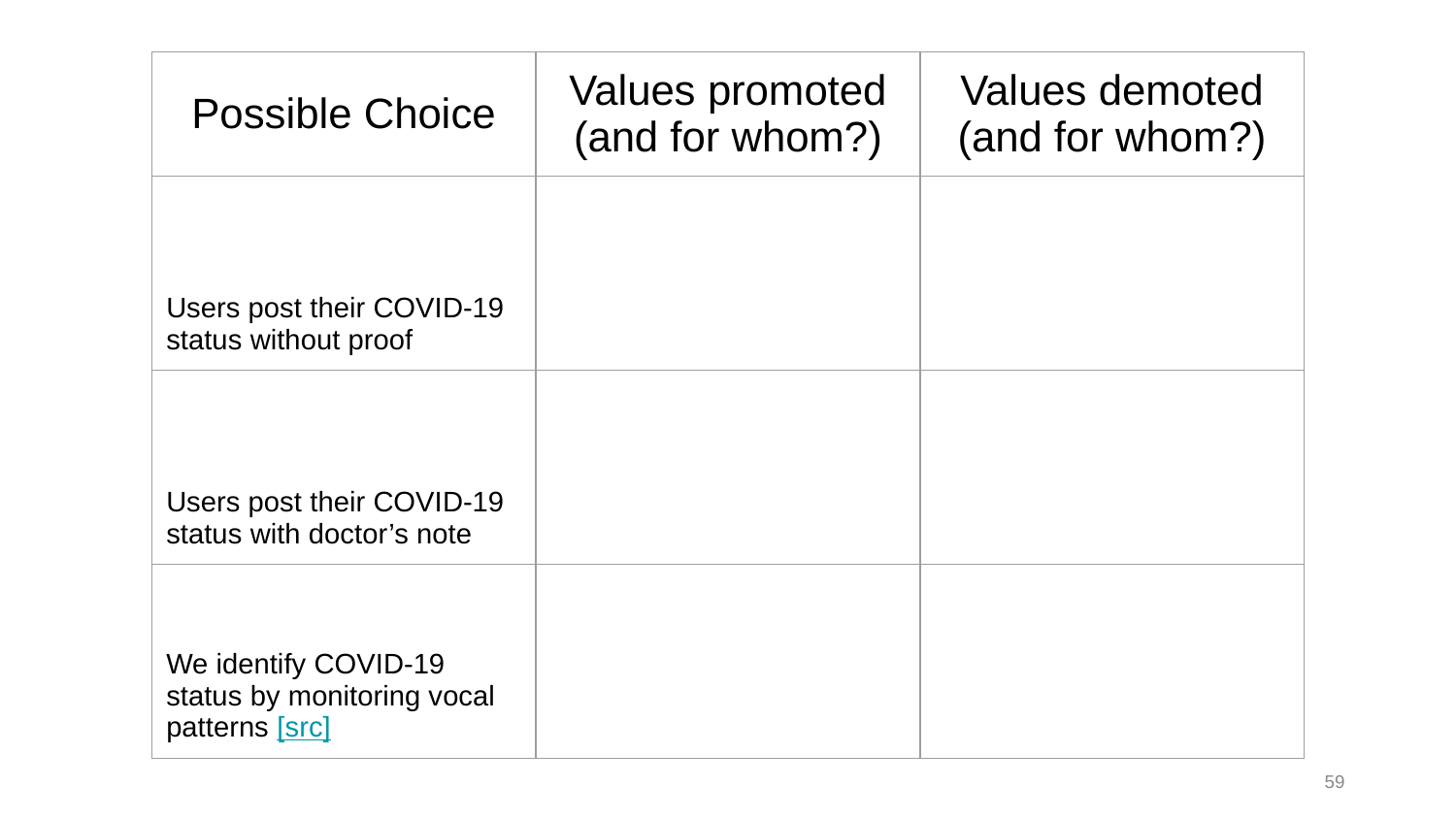

| Possible Choice | Values promoted (and for whom?) | Values demoted (and for whom?) |
| --- | --- | --- |
| Users post their COVID-19 status without proof |  |  |
| Users post their COVID-19 status with doctor’s note |  |  |
| We identify COVID-19 status by monitoring vocal patterns [src] |  |  |
59